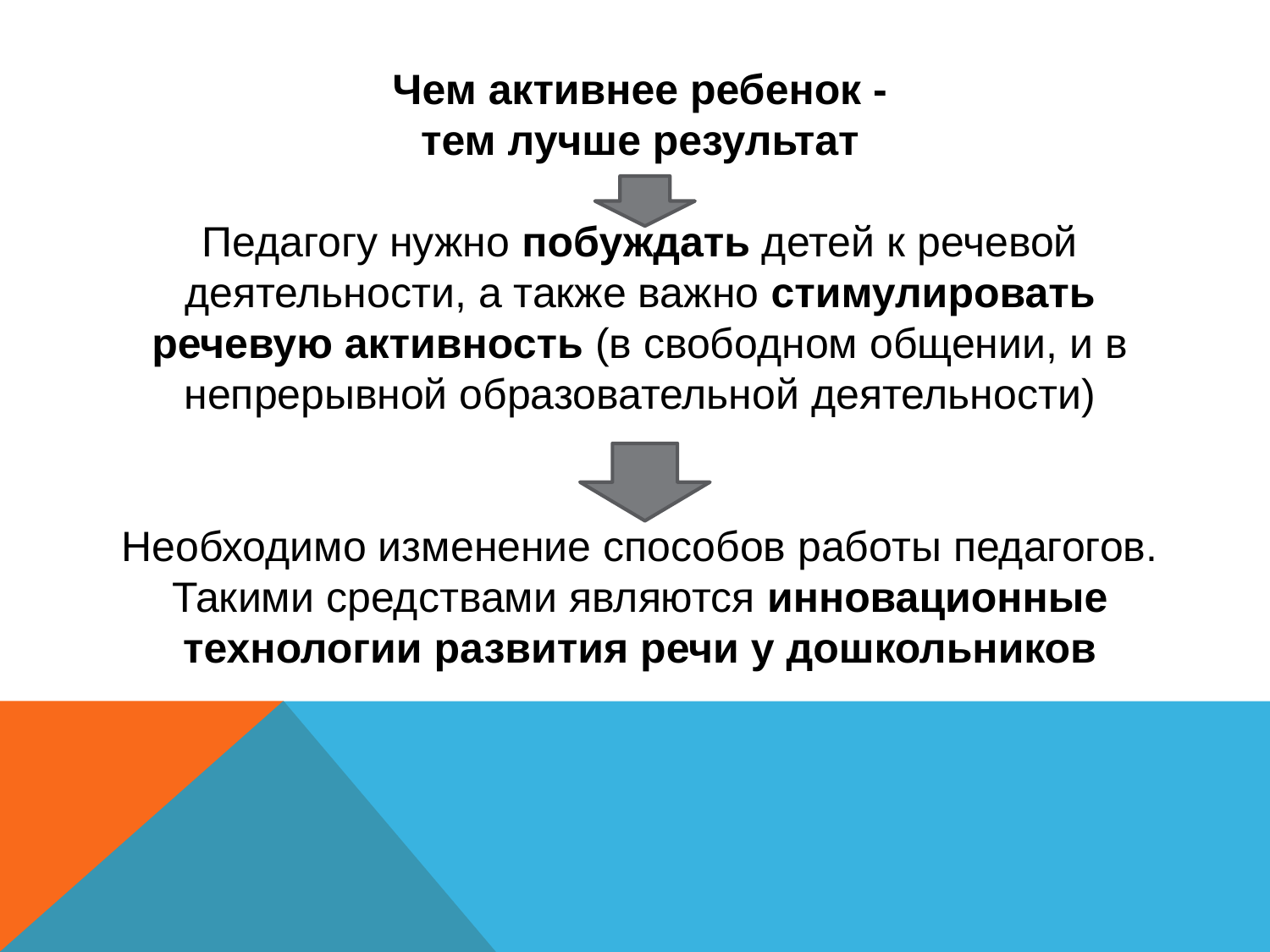

Чем активнее ребенок -
тем лучше результат

Педагогу нужно побуждать детей к речевой деятельности, а также важно стимулировать речевую активность (в свободном общении, и в непрерывной образовательной деятельности)

Необходимо изменение способов работы педагогов. Такими средствами являются инновационные технологии развития речи у дошкольников